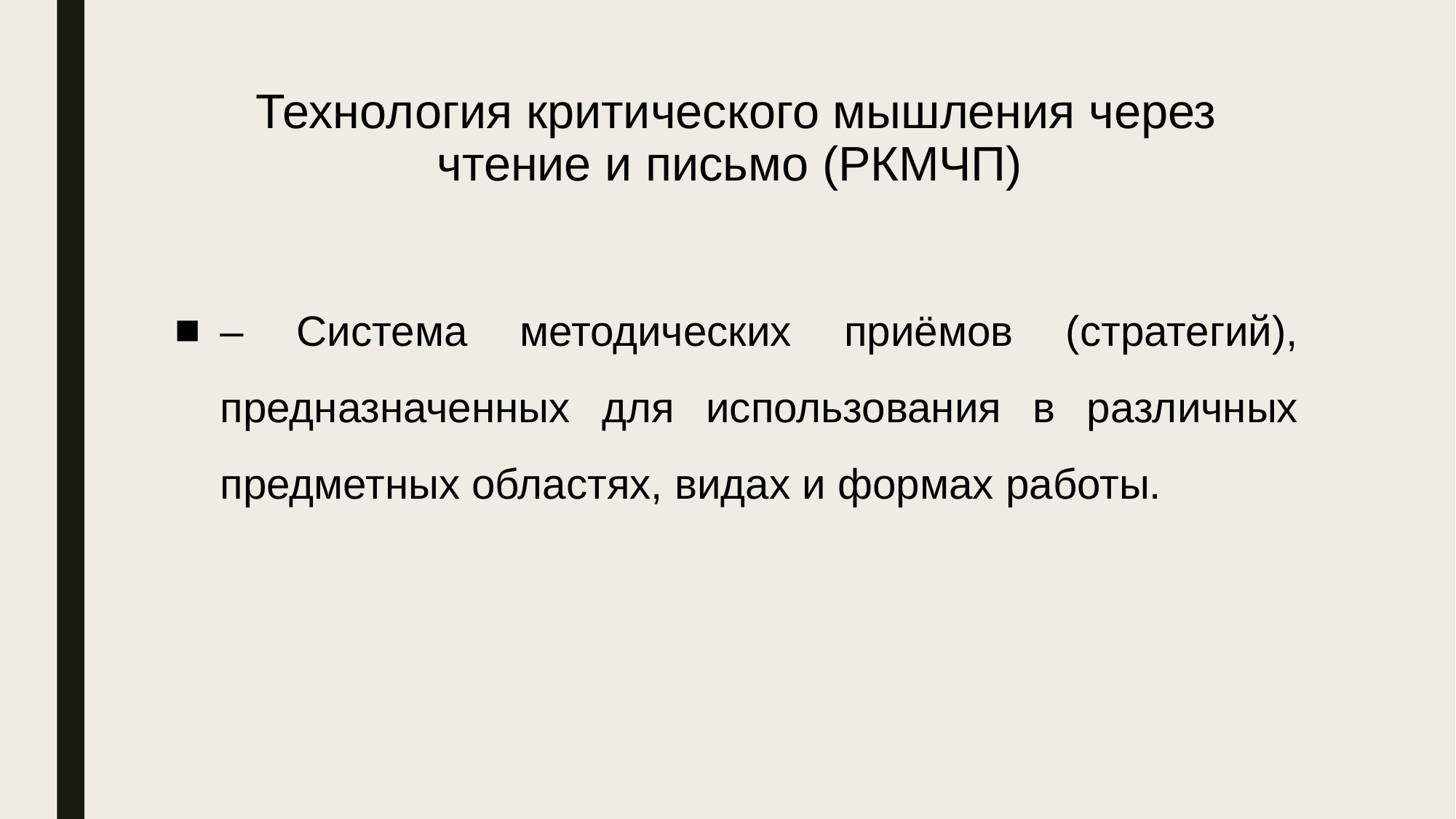

# Технология критического мышления через чтение и письмо (РКМЧП)
– Система методических приёмов (стратегий), предназначенных для использования в различных предметных областях, видах и формах работы.